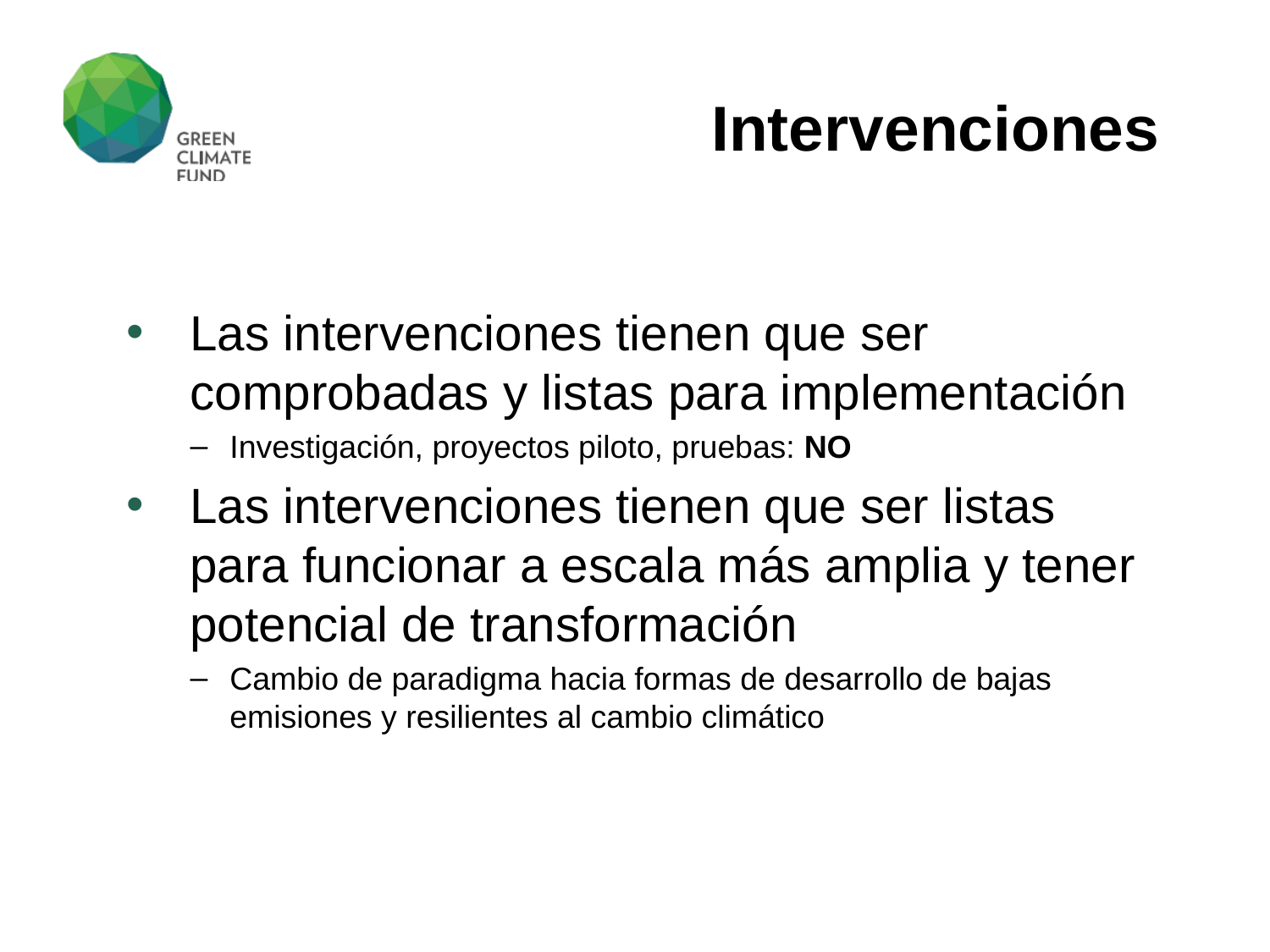

# Intervenciones
Las intervenciones tienen que ser comprobadas y listas para implementación
Investigación, proyectos piloto, pruebas: NO
Las intervenciones tienen que ser listas para funcionar a escala más amplia y tener potencial de transformación
Cambio de paradigma hacia formas de desarrollo de bajas emisiones y resilientes al cambio climático